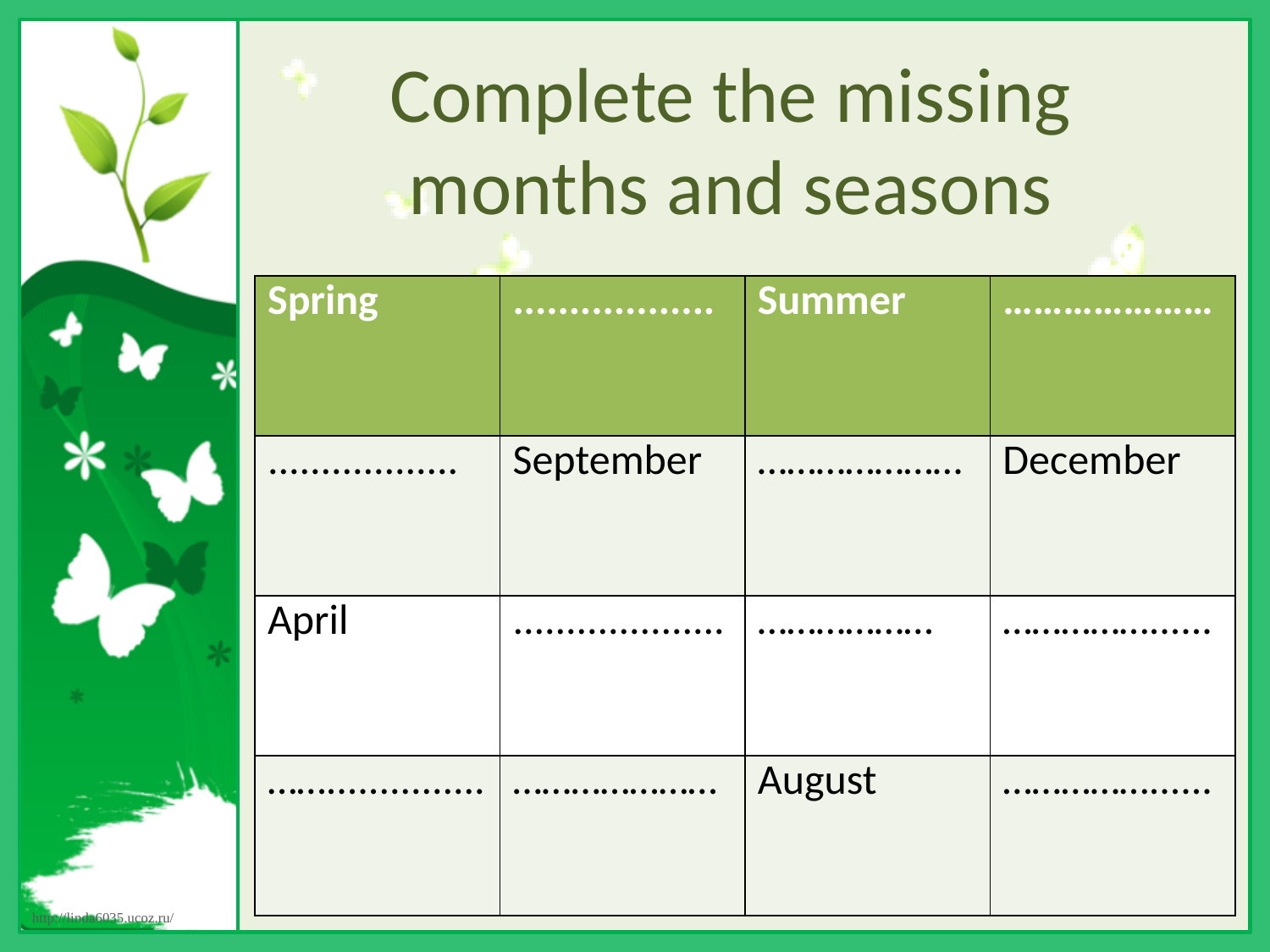

# Complete the missing months and seasons
| Spring | .................. | Summer | ………………… |
| --- | --- | --- | --- |
| .................. | September | ………………… | December |
| April | .................... | ……………… | ……………...... |
| ……............... | ………………… | August | ……………...... |